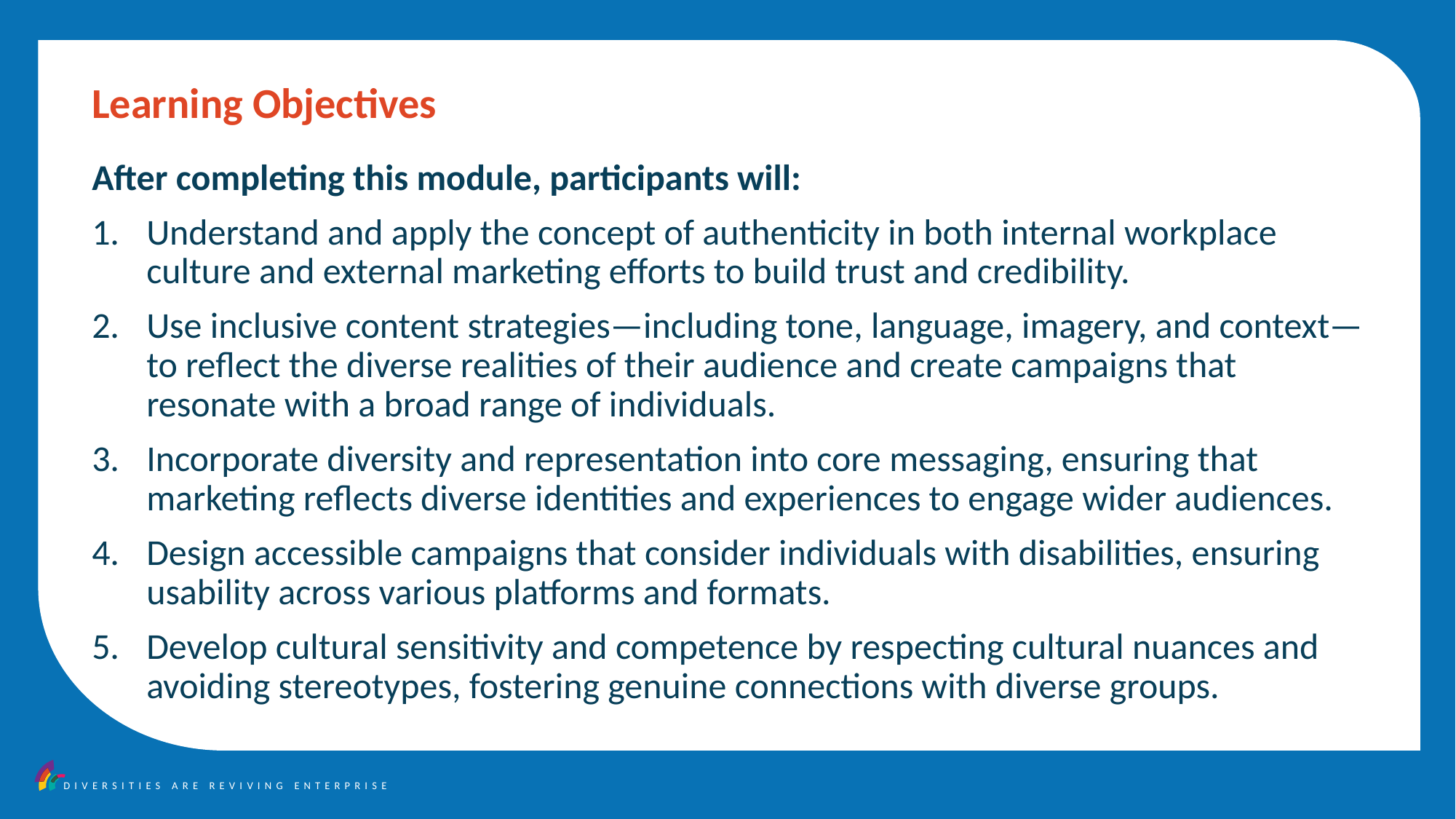

Learning Objectives
After completing this module, participants will:
Understand and apply the concept of authenticity in both internal workplace culture and external marketing efforts to build trust and credibility.
Use inclusive content strategies—including tone, language, imagery, and context—to reflect the diverse realities of their audience and create campaigns that resonate with a broad range of individuals.
Incorporate diversity and representation into core messaging, ensuring that marketing reflects diverse identities and experiences to engage wider audiences.
Design accessible campaigns that consider individuals with disabilities, ensuring usability across various platforms and formats.
Develop cultural sensitivity and competence by respecting cultural nuances and avoiding stereotypes, fostering genuine connections with diverse groups.